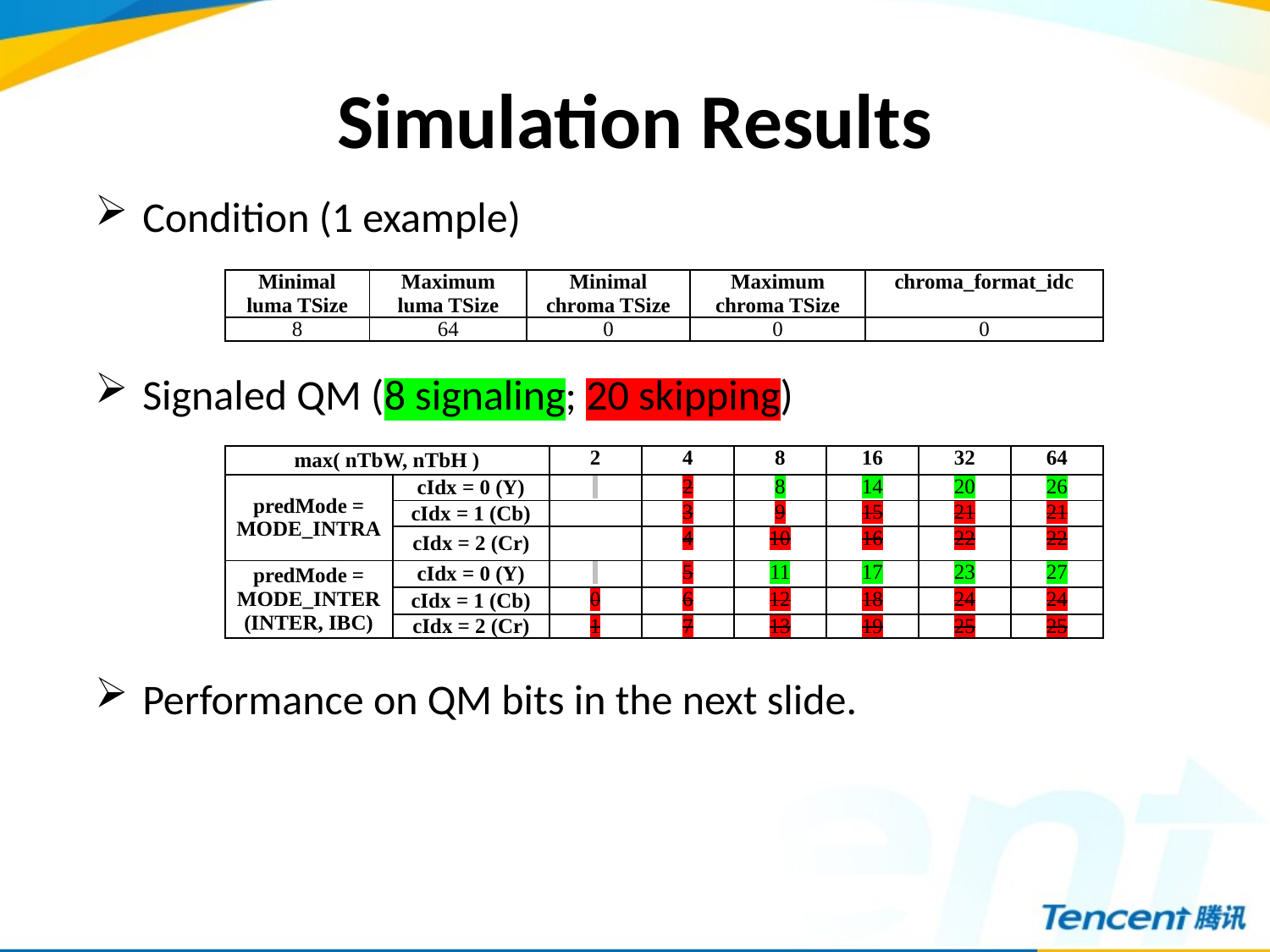

# Simulation Results
Condition (1 example)

Signaled QM (8 signaling; 20 skipping)

Performance on QM bits in the next slide.

| Minimal luma TSize | Maximum luma TSize | Minimal chroma TSize | Maximum chroma TSize | chroma\_format\_idc |
| --- | --- | --- | --- | --- |
| 8 | 64 | 0 | 0 | 0 |
| max( nTbW, nTbH ) |  | 2 | 4 | 8 | 16 | 32 | 64 |
| --- | --- | --- | --- | --- | --- | --- | --- |
| predMode = MODE\_INTRA | cIdx = 0 (Y) |  | 2 | 8 | 14 | 20 | 26 |
|  | cIdx = 1 (Cb) |  | 3 | 9 | 15 | 21 | 21 |
|  | cIdx = 2 (Cr) |  | 4 | 10 | 16 | 22 | 22 |
| predMode = MODE\_INTER (INTER, IBC) | cIdx = 0 (Y) |  | 5 | 11 | 17 | 23 | 27 |
|  | cIdx = 1 (Cb) | 0 | 6 | 12 | 18 | 24 | 24 |
|  | cIdx = 2 (Cr) | 1 | 7 | 13 | 19 | 25 | 25 |